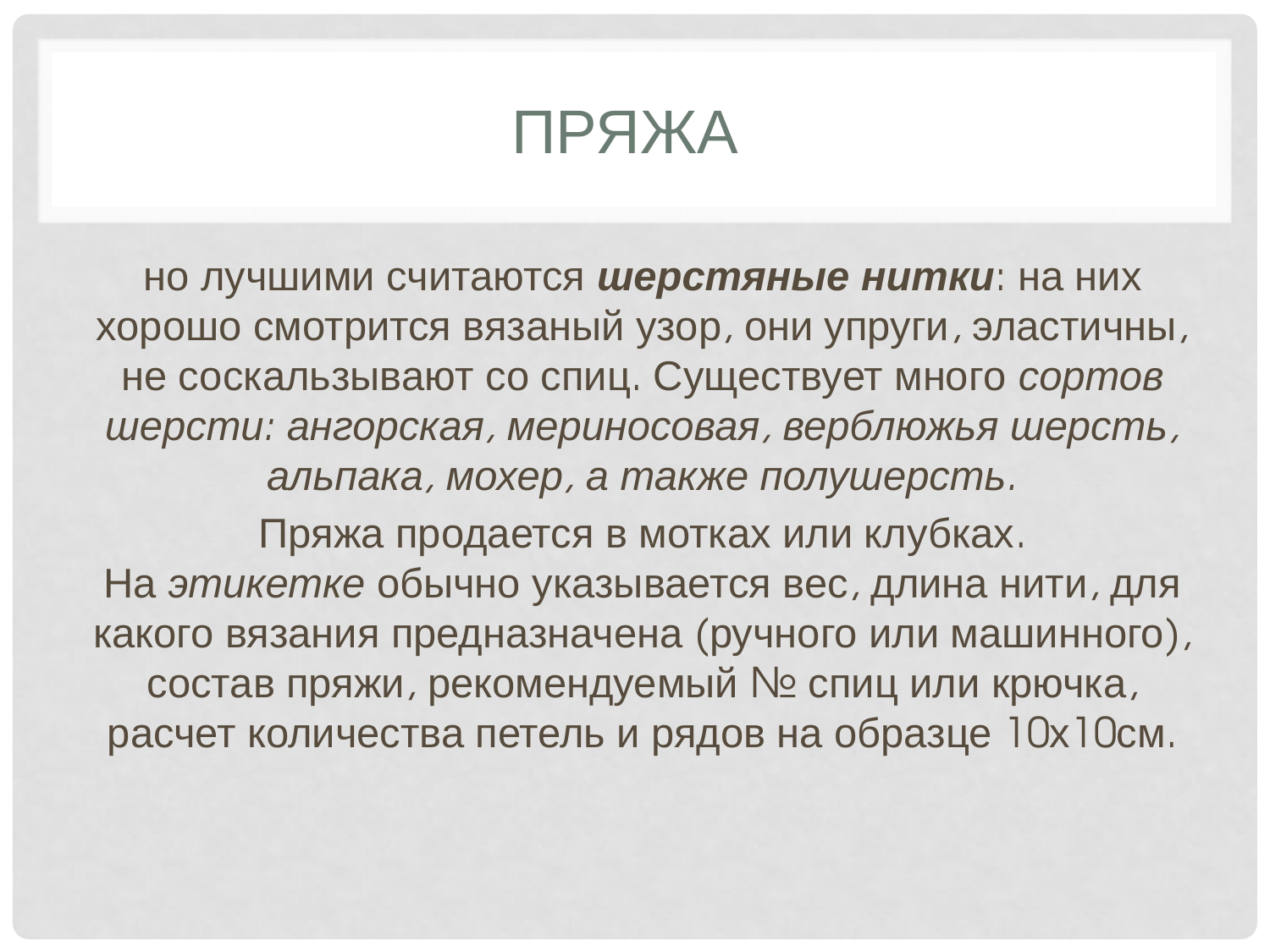

# Пряжа
но лучшими считаются шерстяные нитки: на них хорошо смотрится вязаный узор, они упруги, эластичны, не соскальзывают со спиц. Существует много сортов шерсти: ангорская, мериносовая, верблюжья шерсть, альпака, мохер, а также полушерсть.
Пряжа продается в мотках или клубках. На этикетке обычно указывается вес, длина нити, для какого вязания предназначена (ручного или машинного), состав пряжи, рекомендуемый № спиц или крючка, расчет количества петель и рядов на образце 10х10см.